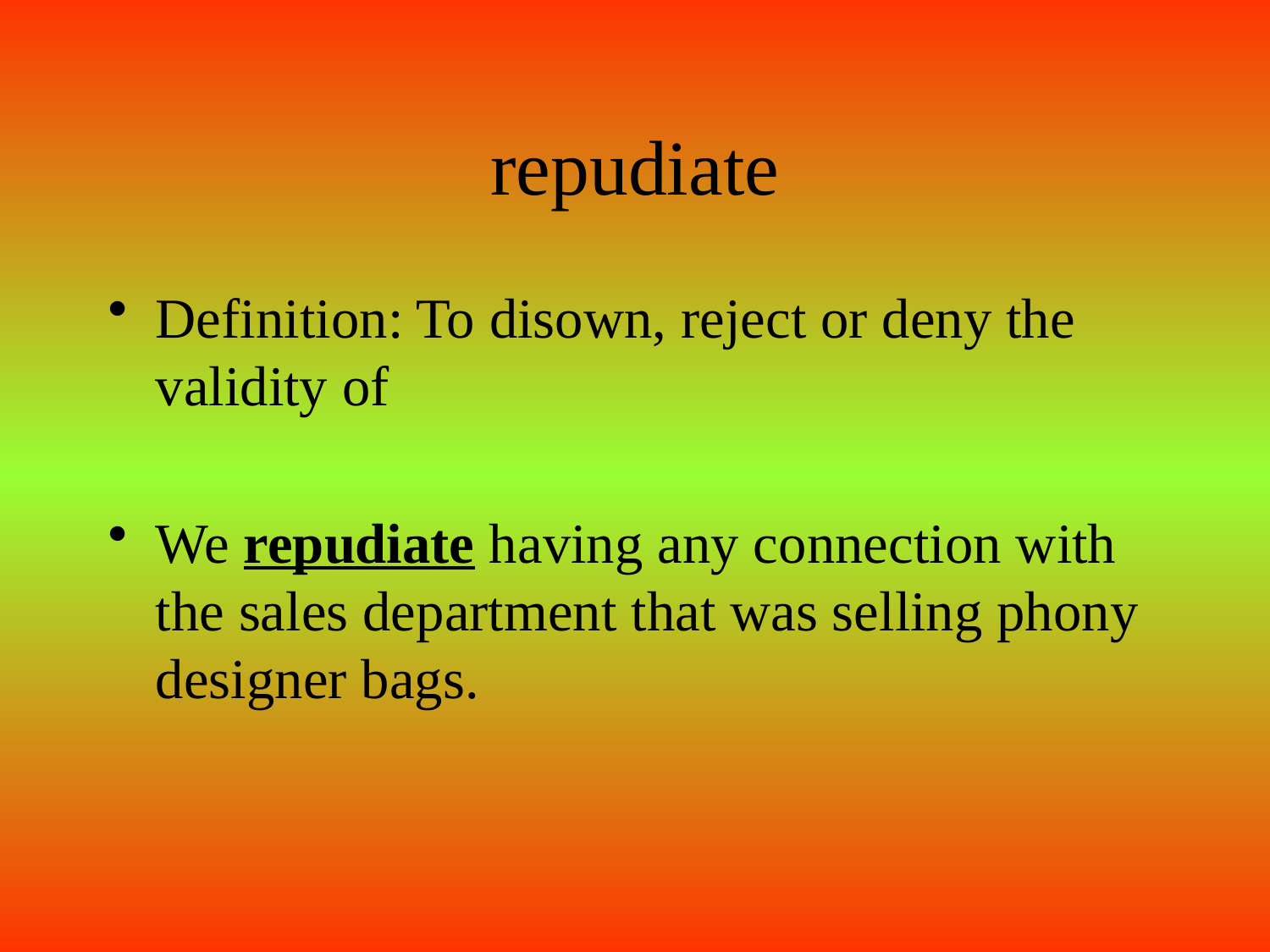

# repudiate
Definition: To disown, reject or deny the validity of

We repudiate having any connection with the sales department that was selling phony designer bags.